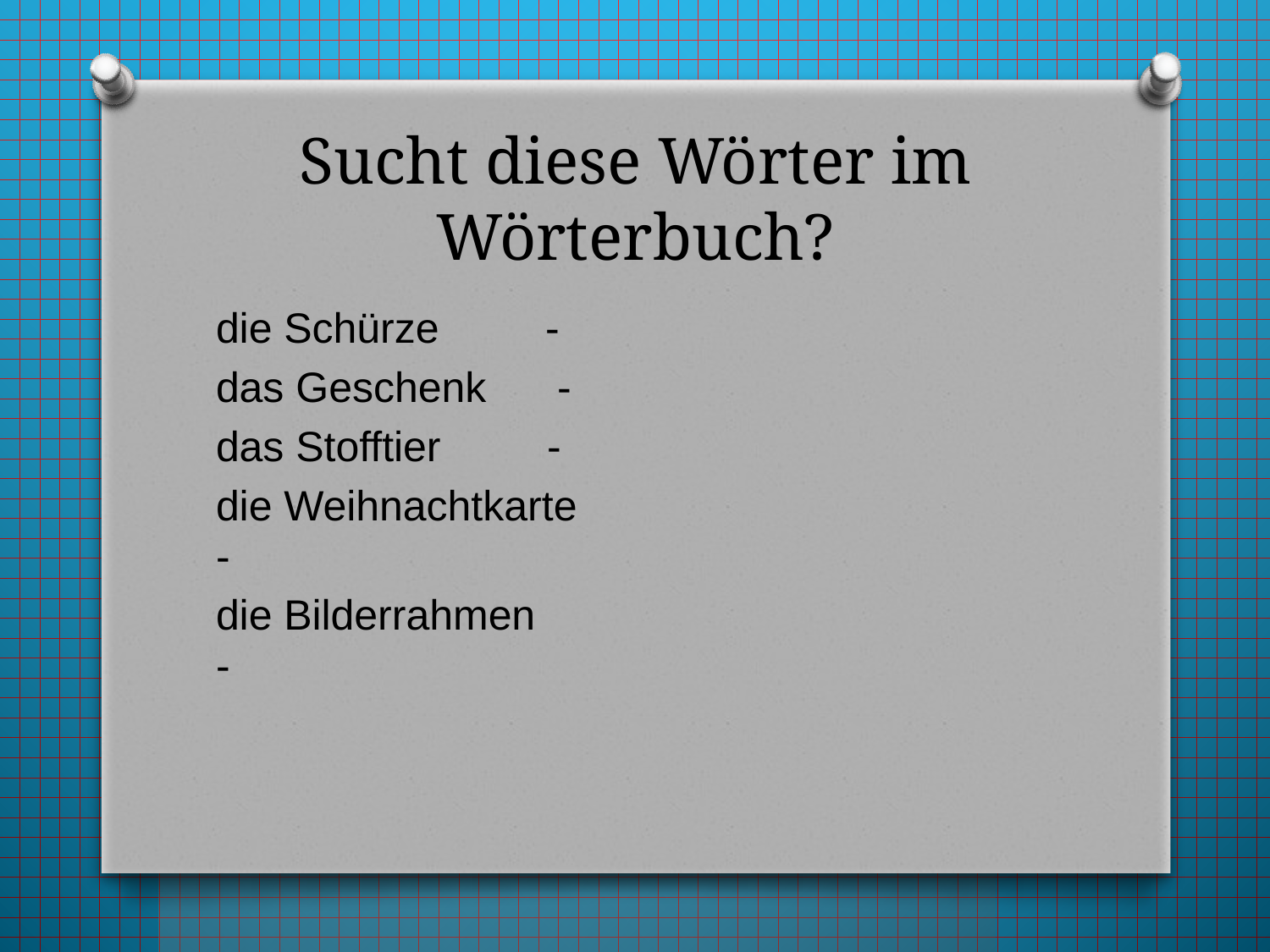

# Sucht diese Wörter im Wörterbuch?
die Schürze         -
das Geschenk      -
das Stofftier         -
die Weihnachtkarte  -
die Bilderrahmen      -